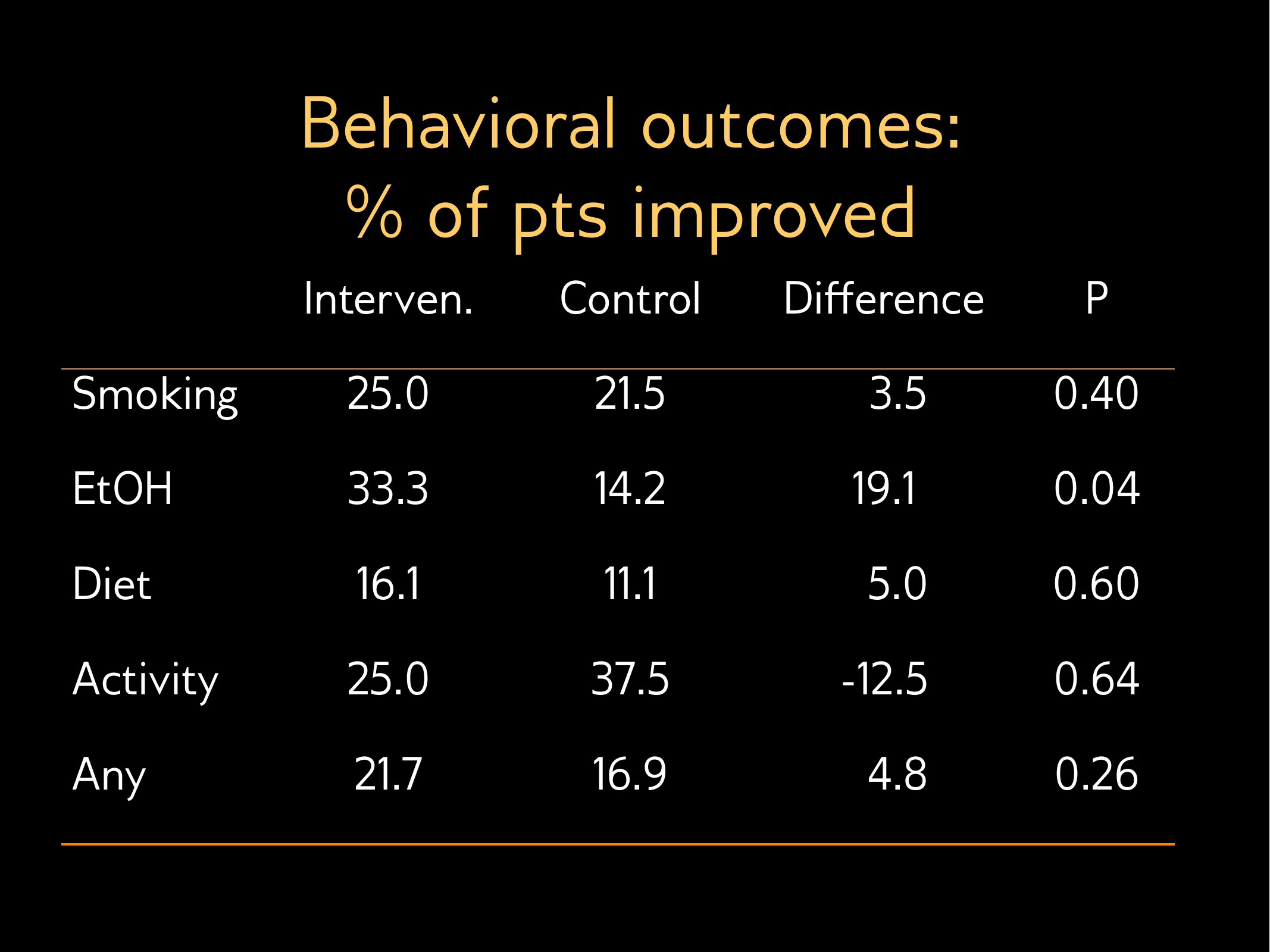

# Behavioral outcomes: % of pts improved
|  | Interven. | Control | Difference | P |
| --- | --- | --- | --- | --- |
| Smoking | 25.0 | 21.5 | 3.5 | 0.40 |
| EtOH | 33.3 | 14.2 | 19.1 | 0.04 |
| Diet | 16.1 | 11.1 | 5.0 | 0.60 |
| Activity | 25.0 | 37.5 | -12.5 | 0.64 |
| Any | 21.7 | 16.9 | 4.8 | 0.26 |